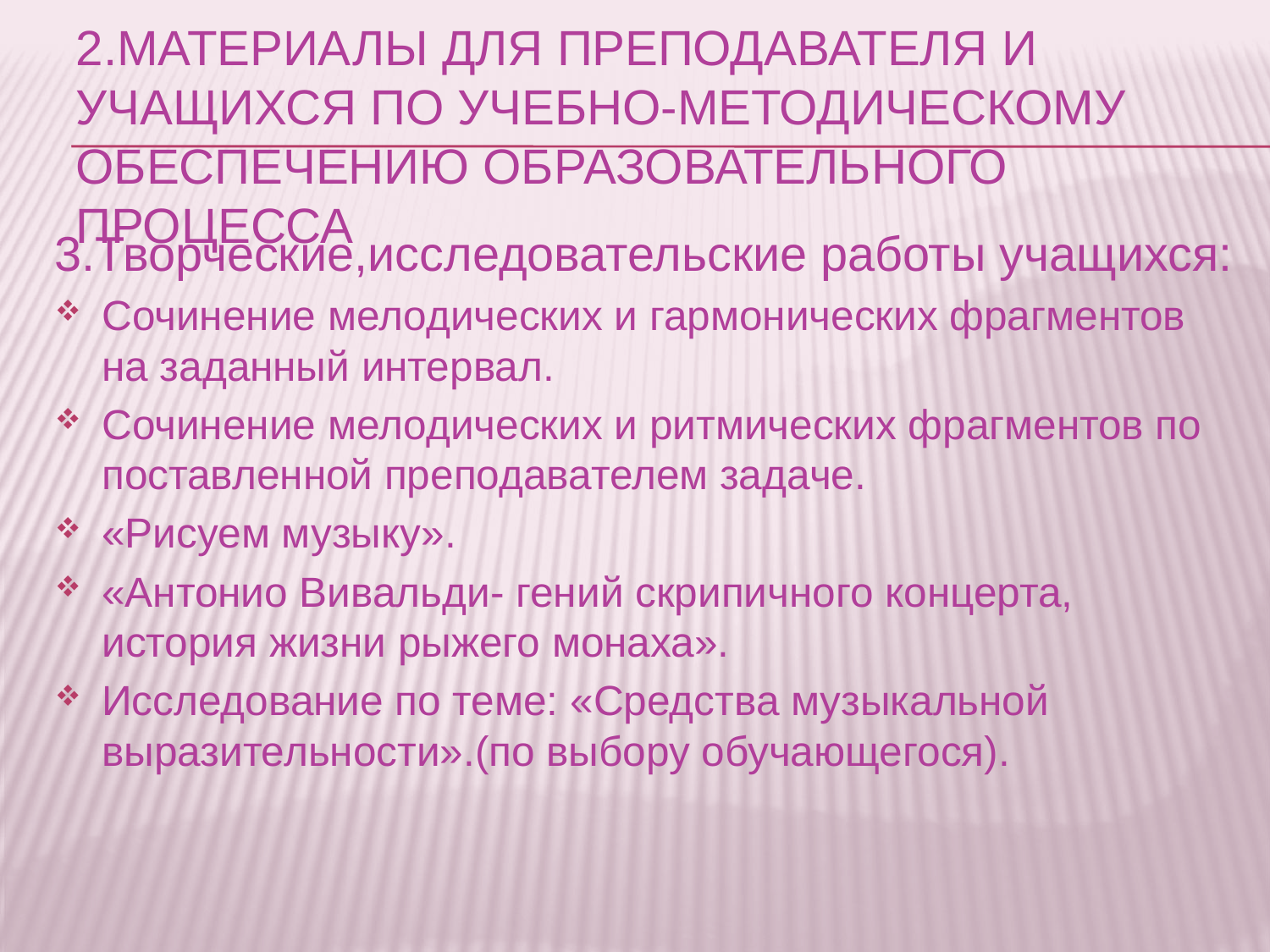

# 2.Материалы для преподавателя и учащихся по учебно-методическому обеспечению образовательного процесса
3.Творческие,исследовательские работы учащихся:
Сочинение мелодических и гармонических фрагментов на заданный интервал.
Сочинение мелодических и ритмических фрагментов по поставленной преподавателем задаче.
«Рисуем музыку».
«Антонио Вивальди- гений скрипичного концерта, история жизни рыжего монаха».
Исследование по теме: «Средства музыкальной выразительности».(по выбору обучающегося).